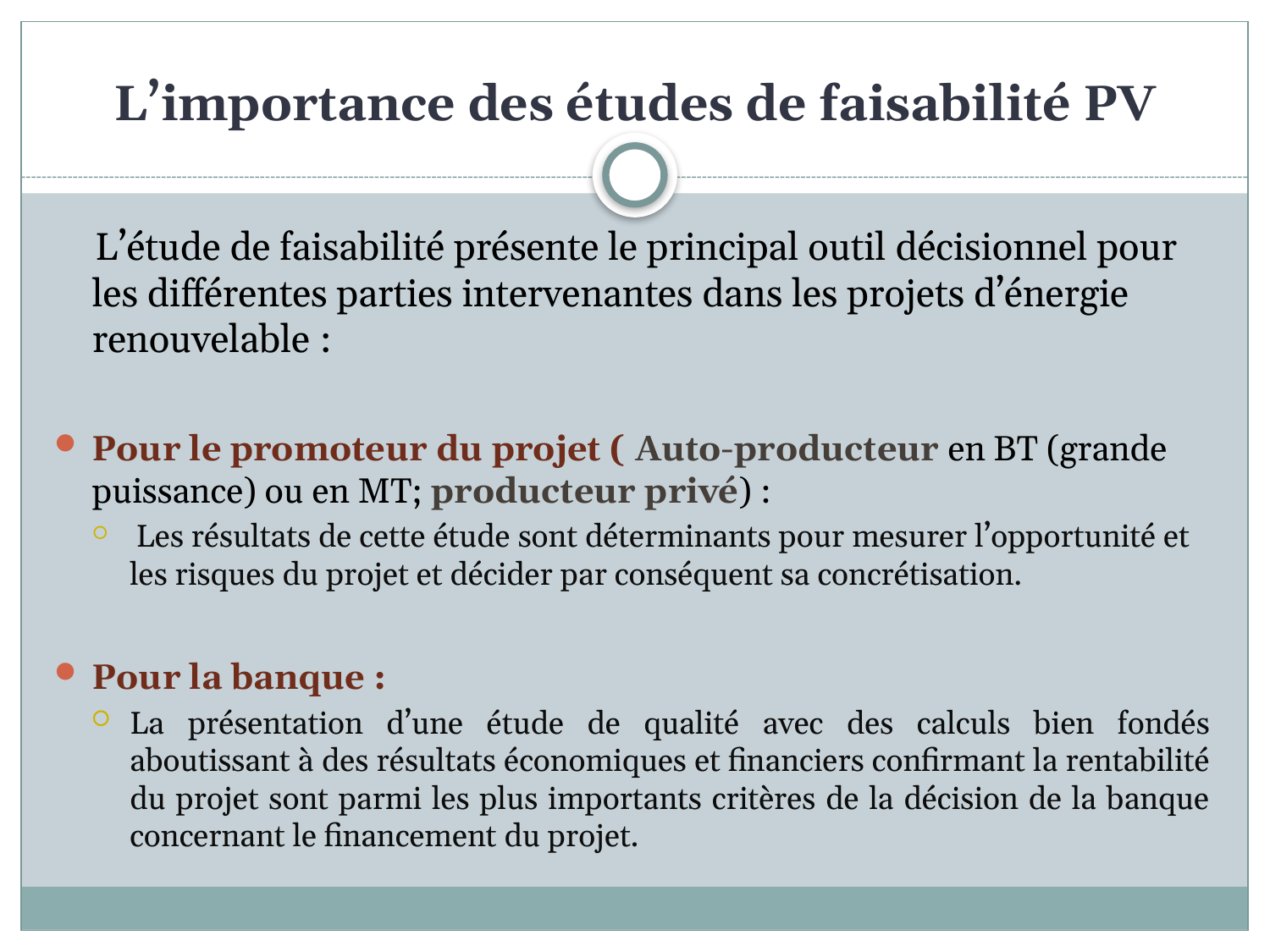

# L’importance des études de faisabilité PV
    L’étude de faisabilité présente le principal outil décisionnel pour les différentes parties intervenantes dans les projets d’énergie renouvelable :

Pour le promoteur du projet ( Auto-producteur en BT (grande puissance) ou en MT; producteur privé) :
 Les résultats de cette étude sont déterminants pour mesurer l’opportunité et les risques du projet et décider par conséquent sa concrétisation.

Pour la banque :
La présentation d’une étude de qualité avec des calculs bien fondés aboutissant à des résultats économiques et financiers confirmant la rentabilité du projet sont parmi les plus importants critères de la décision de la banque concernant le financement du projet.